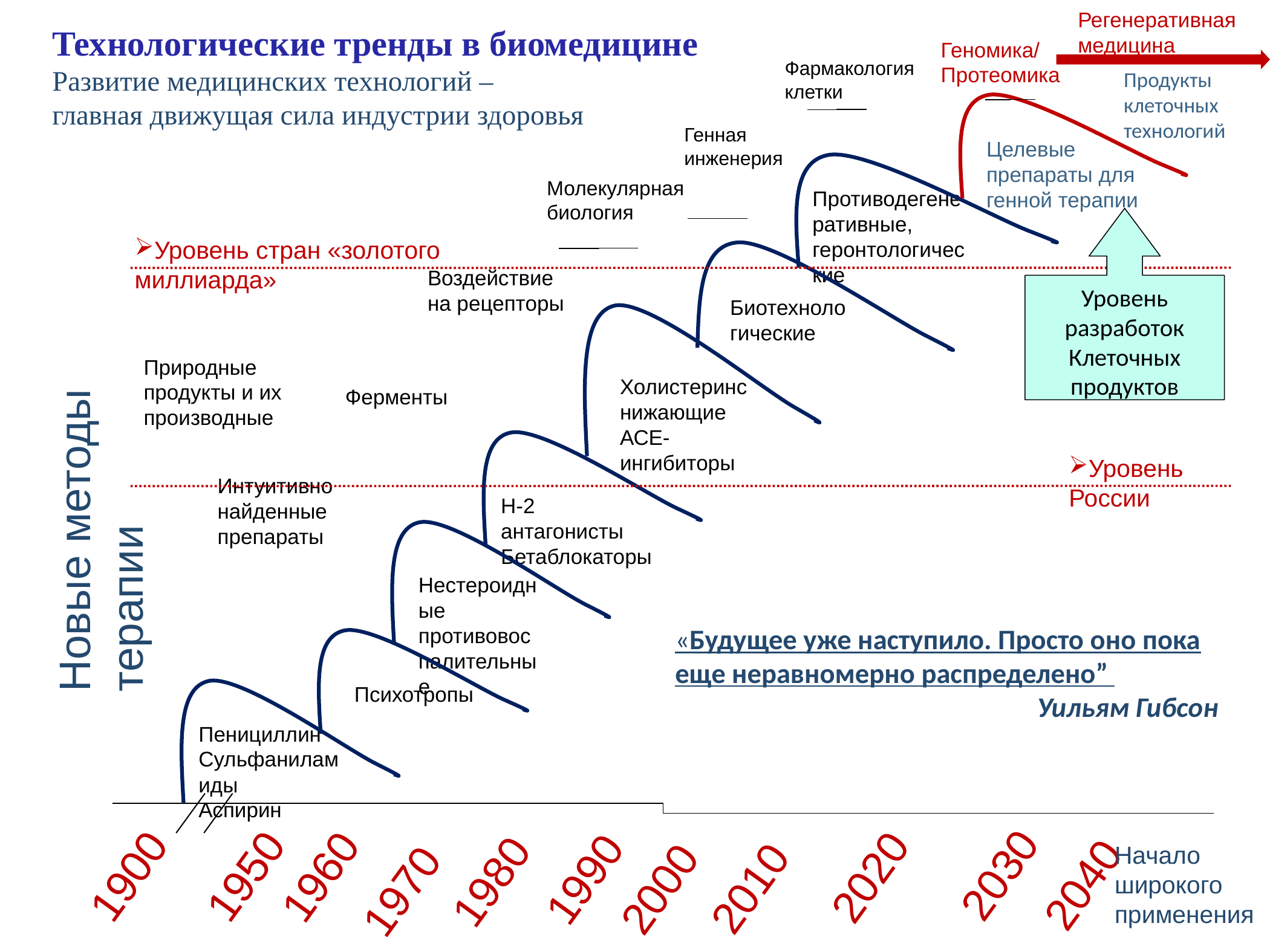

Регенеративная
медицина
Технологические тренды в биомедицине
Развитие медицинских технологий –
главная движущая сила индустрии здоровья
Геномика/
Протеомика
Фармакология клетки

Продукты клеточных
технологий

Генная инженерия
Целевые препараты для генной терапии

Молекулярная биология
Противодегенеративные, геронтологические
Уровень разработок
Клеточных продуктов
Уровень стран «золотого миллиарда»

Воздействие на рецепторы

Биотехнологические

Природные продукты и их производные
Холистеринснижающие
АСЕ-ингибиторы
Ферменты

Уровень России
Интуитивно найденные препараты
Новые методы терапии

Н-2 антагонисты
Бетаблокаторы

Нестероидные противовоспалительные
«Будущее уже наступило. Просто оно пока еще неравномерно распределено”
                                                         Уильям Гибсон

Психотропы
Пенициллин
Сульфаниламиды
Аспирин

Начало широкого применения
1950
2030
1900
1960
2020
1990
1980
2000
1970
2040
2010